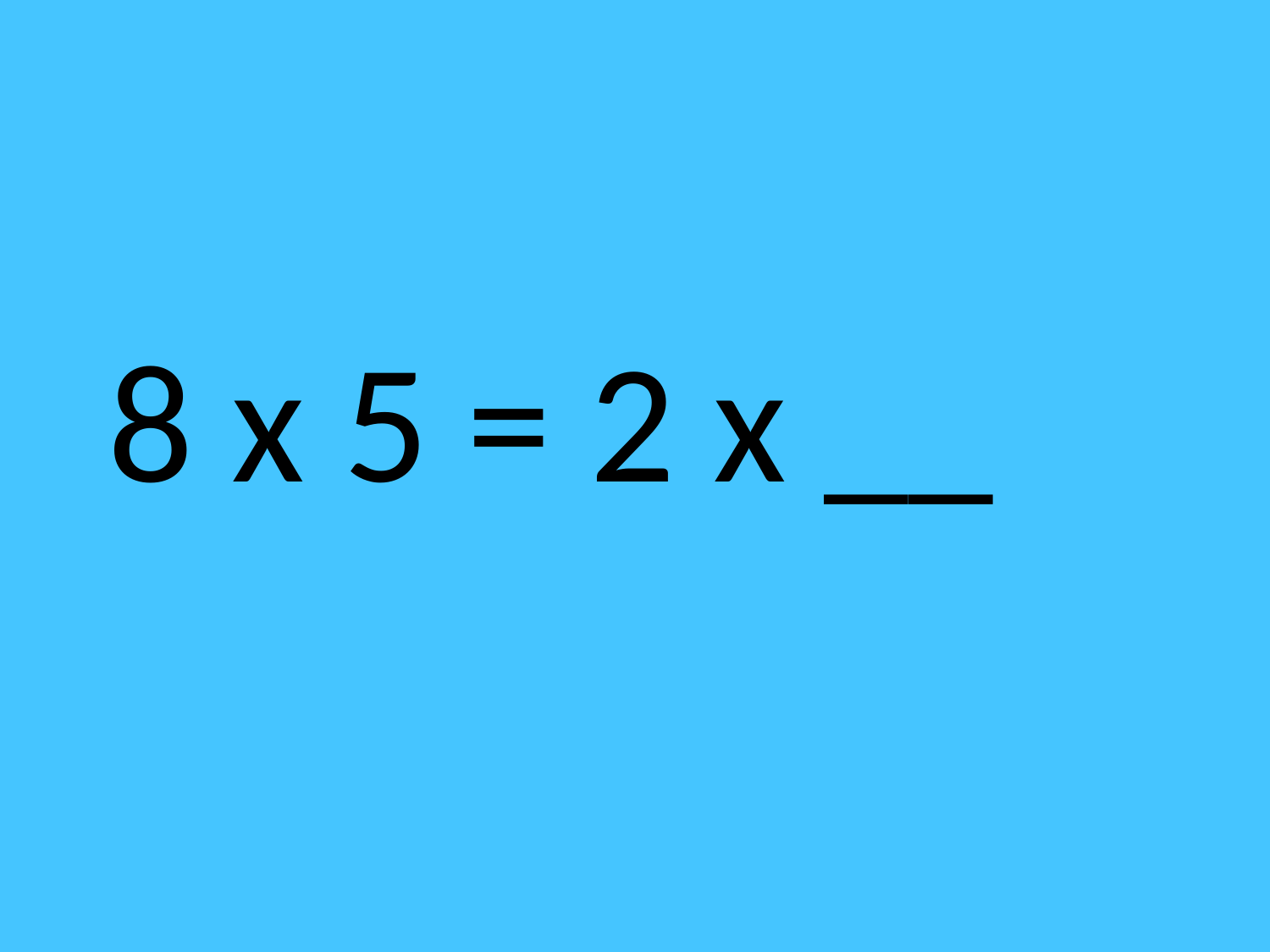

8 x 5 = 2 x __